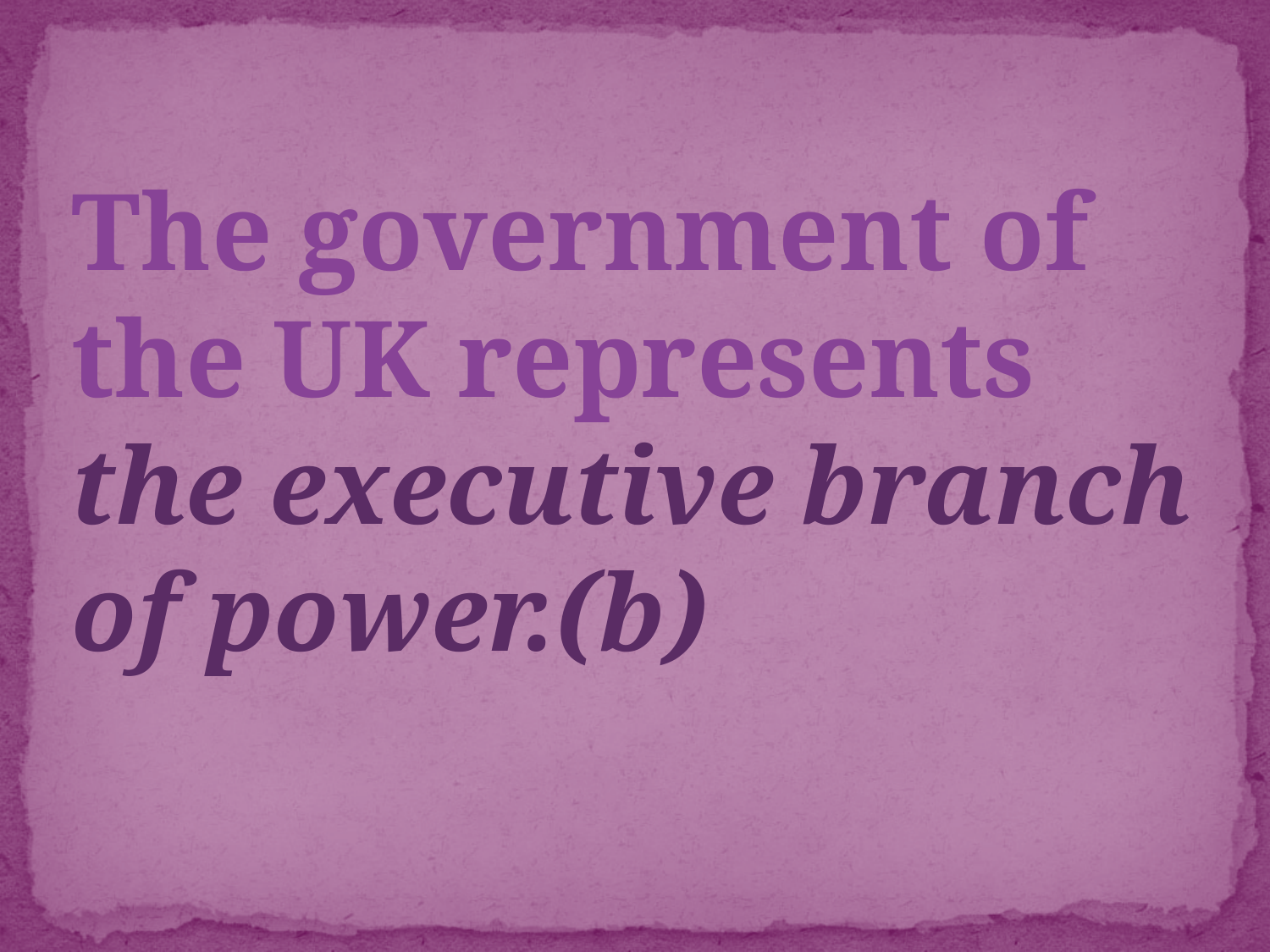

The government of the UK represents the executive branch of power.(b)